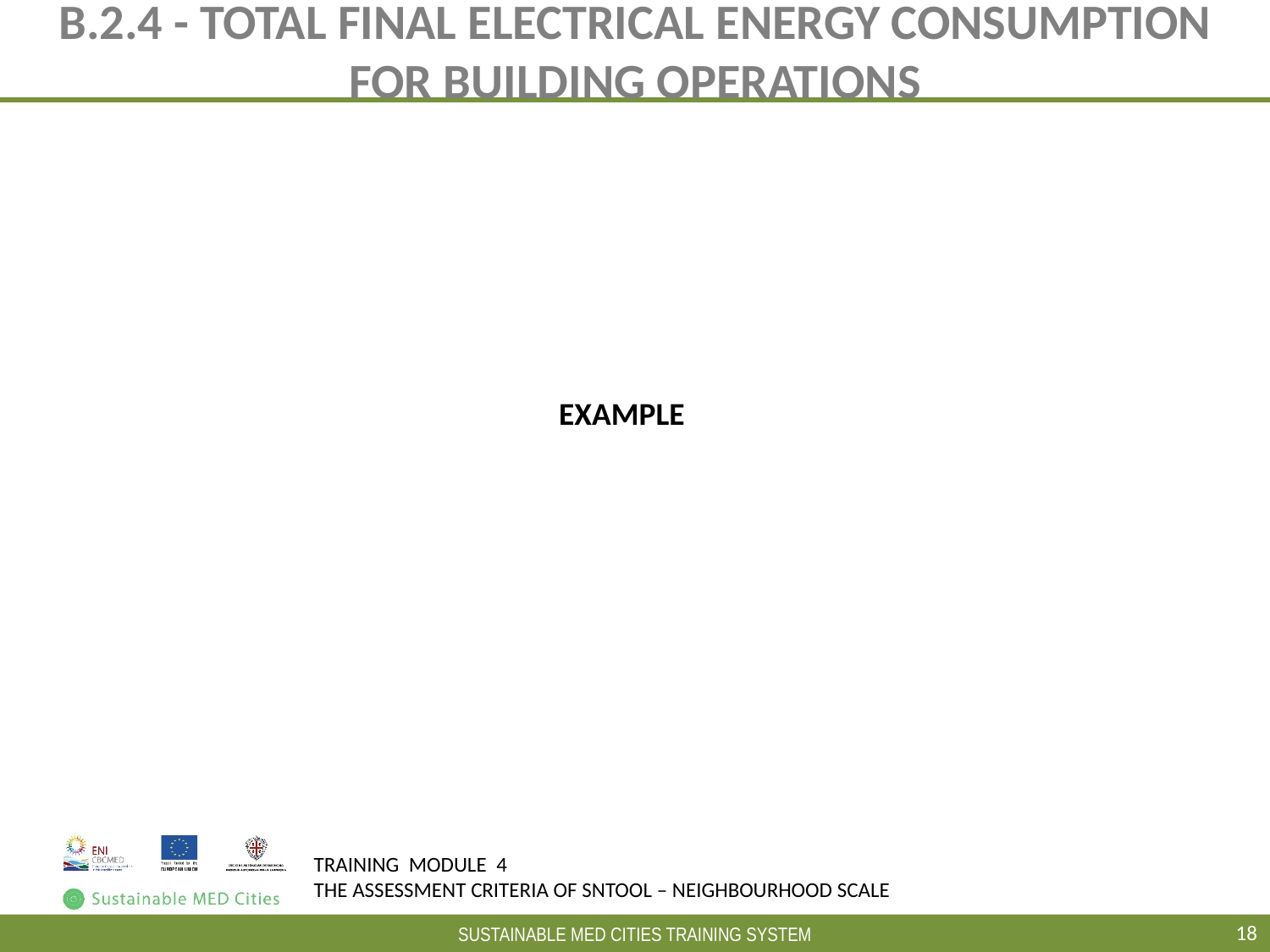

# B.2.4 - TOTAL FINAL ELECTRICAL ENERGY CONSUMPTION FOR BUILDING OPERATIONS

EXAMPLE
18